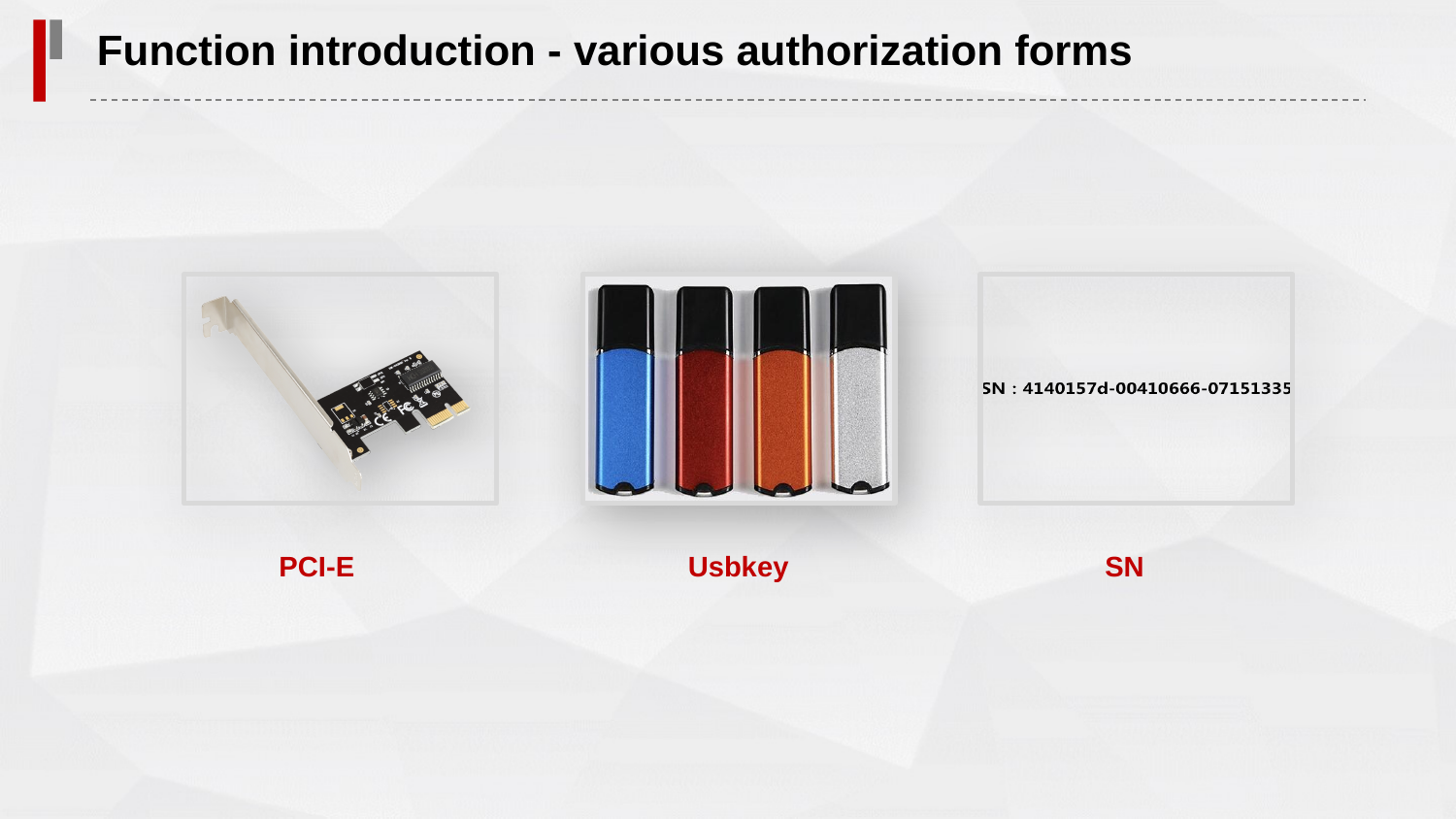

Function introduction - various authorization forms

PCI-E
Usbkey
SN